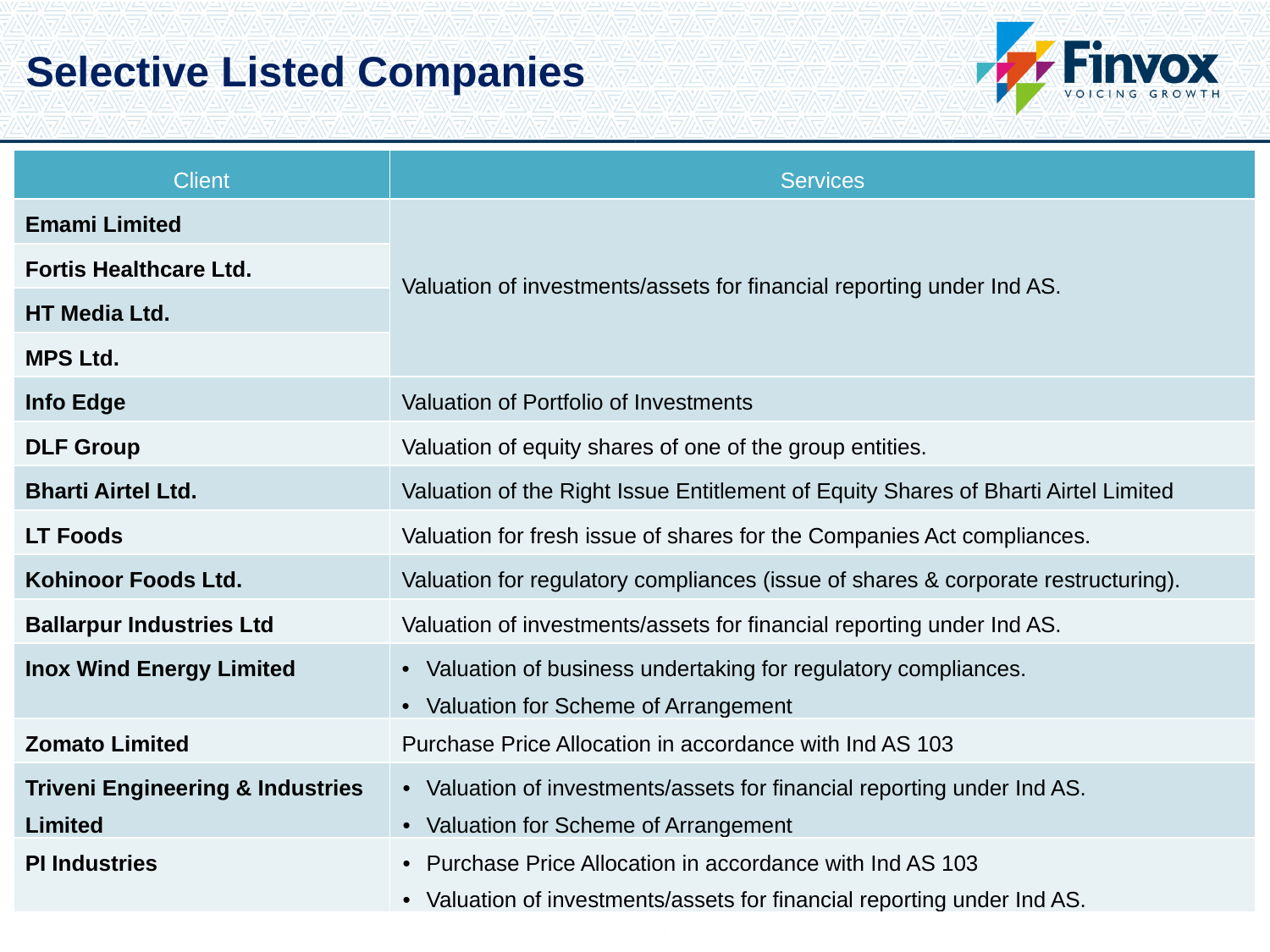

# Selective Listed Companies
| Client | Services |
| --- | --- |
| Emami Limited | Valuation of investments/assets for financial reporting under Ind AS. |
| Fortis Healthcare Ltd. |  |
| HT Media Ltd. |  |
| MPS Ltd. |  |
| Info Edge | Valuation of Portfolio of Investments |
| DLF Group | Valuation of equity shares of one of the group entities. |
| Bharti Airtel Ltd. | Valuation of the Right Issue Entitlement of Equity Shares of Bharti Airtel Limited |
| LT Foods | Valuation for fresh issue of shares for the Companies Act compliances. |
| Kohinoor Foods Ltd. | Valuation for regulatory compliances (issue of shares & corporate restructuring). |
| Ballarpur Industries Ltd | Valuation of investments/assets for financial reporting under Ind AS. |
| Inox Wind Energy Limited | Valuation of business undertaking for regulatory compliances. Valuation for Scheme of Arrangement |
| Zomato Limited | Purchase Price Allocation in accordance with Ind AS 103 |
| Triveni Engineering & Industries Limited | Valuation of investments/assets for financial reporting under Ind AS. Valuation for Scheme of Arrangement |
| PI Industries | Purchase Price Allocation in accordance with Ind AS 103 Valuation of investments/assets for financial reporting under Ind AS. |